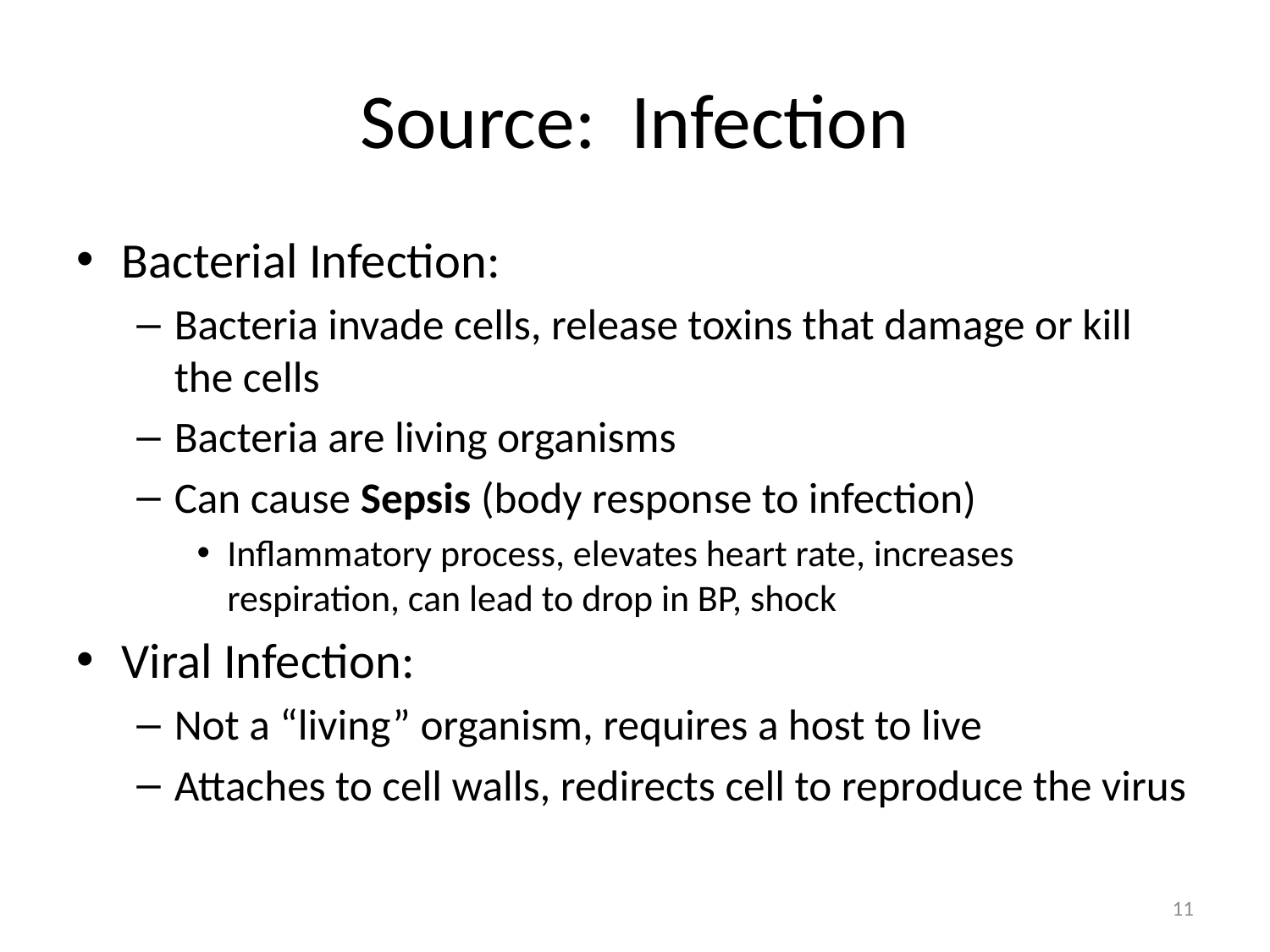

# Source:  Infection
Bacterial Infection:
Bacteria invade cells, release toxins that damage or kill the cells
Bacteria are living organisms
Can cause Sepsis (body response to infection)
Inflammatory process, elevates heart rate, increases respiration, can lead to drop in BP, shock
Viral Infection:
Not a “living” organism, requires a host to live
Attaches to cell walls, redirects cell to reproduce the virus
11